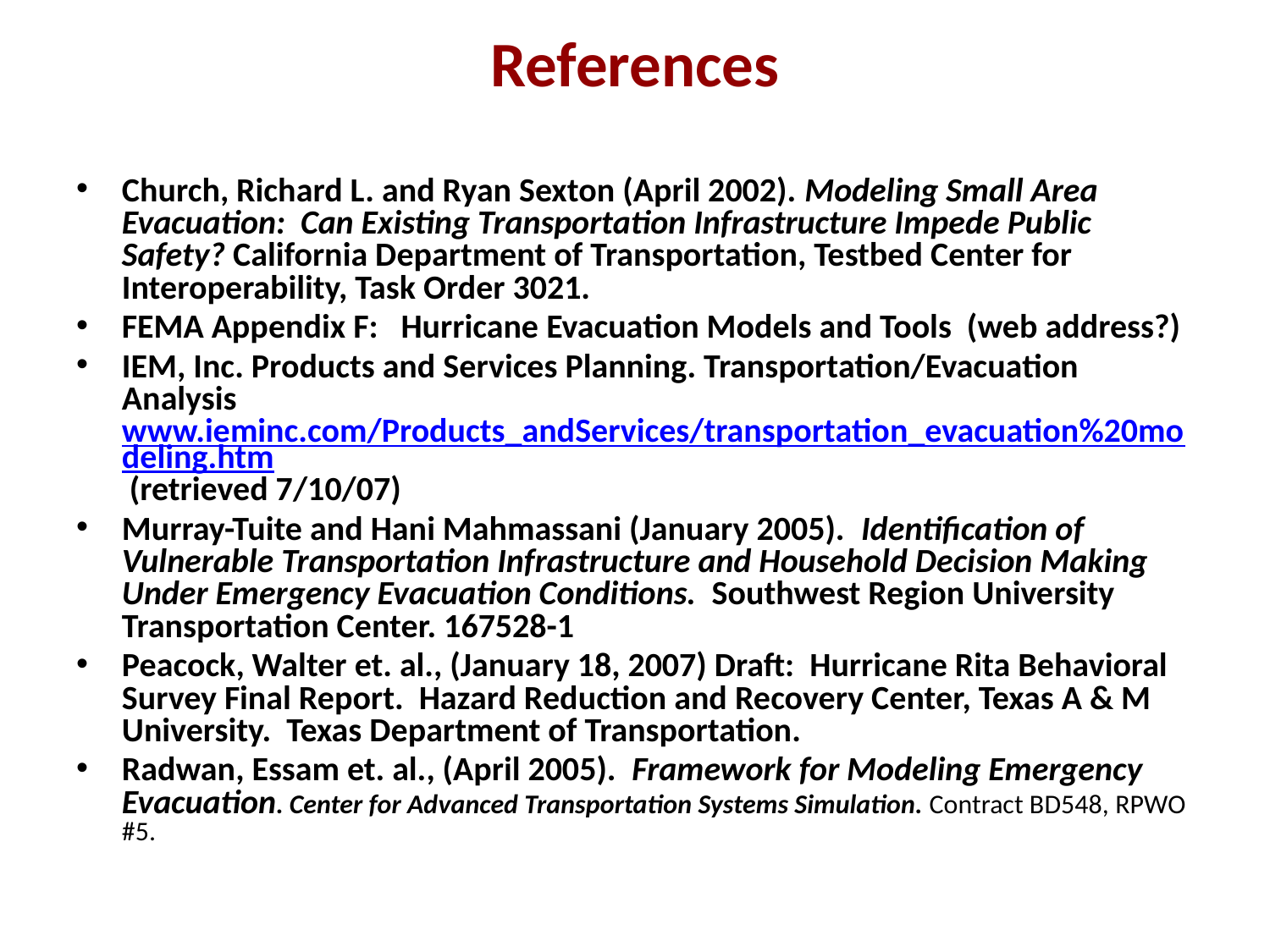

# References
Church, Richard L. and Ryan Sexton (April 2002). Modeling Small Area Evacuation:  Can Existing Transportation Infrastructure Impede Public Safety? California Department of Transportation, Testbed Center for Interoperability, Task Order 3021.
FEMA Appendix F:   Hurricane Evacuation Models and Tools  (web address?)
IEM, Inc. Products and Services Planning. Transportation/Evacuation Analysis www.ieminc.com/Products_andServices/transportation_evacuation%20modeling.htm (retrieved 7/10/07)
Murray-Tuite and Hani Mahmassani (January 2005).  Identification of Vulnerable Transportation Infrastructure and Household Decision Making Under Emergency Evacuation Conditions.  Southwest Region University Transportation Center. 167528-1
Peacock, Walter et. al., (January 18, 2007) Draft:  Hurricane Rita Behavioral Survey Final Report.  Hazard Reduction and Recovery Center, Texas A & M University.  Texas Department of Transportation.
Radwan, Essam et. al., (April 2005).  Framework for Modeling Emergency Evacuation. Center for Advanced Transportation Systems Simulation. Contract BD548, RPWO #5.